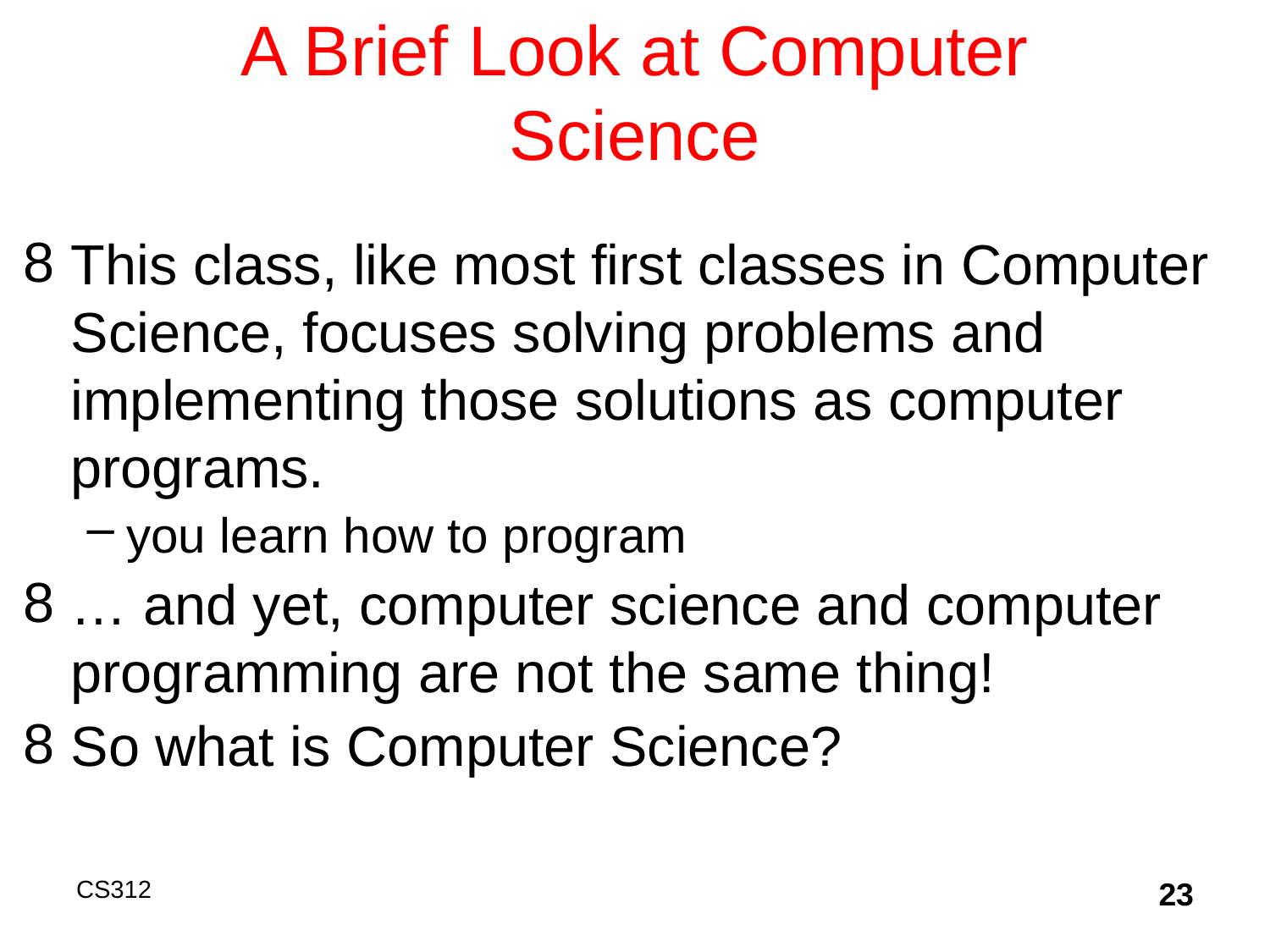

# A Brief Look at Computer Science
This class, like most first classes in Computer Science, focuses solving problems and implementing those solutions as computer programs.
you learn how to program
… and yet, computer science and computer programming are not the same thing!
So what is Computer Science?
CS312
23